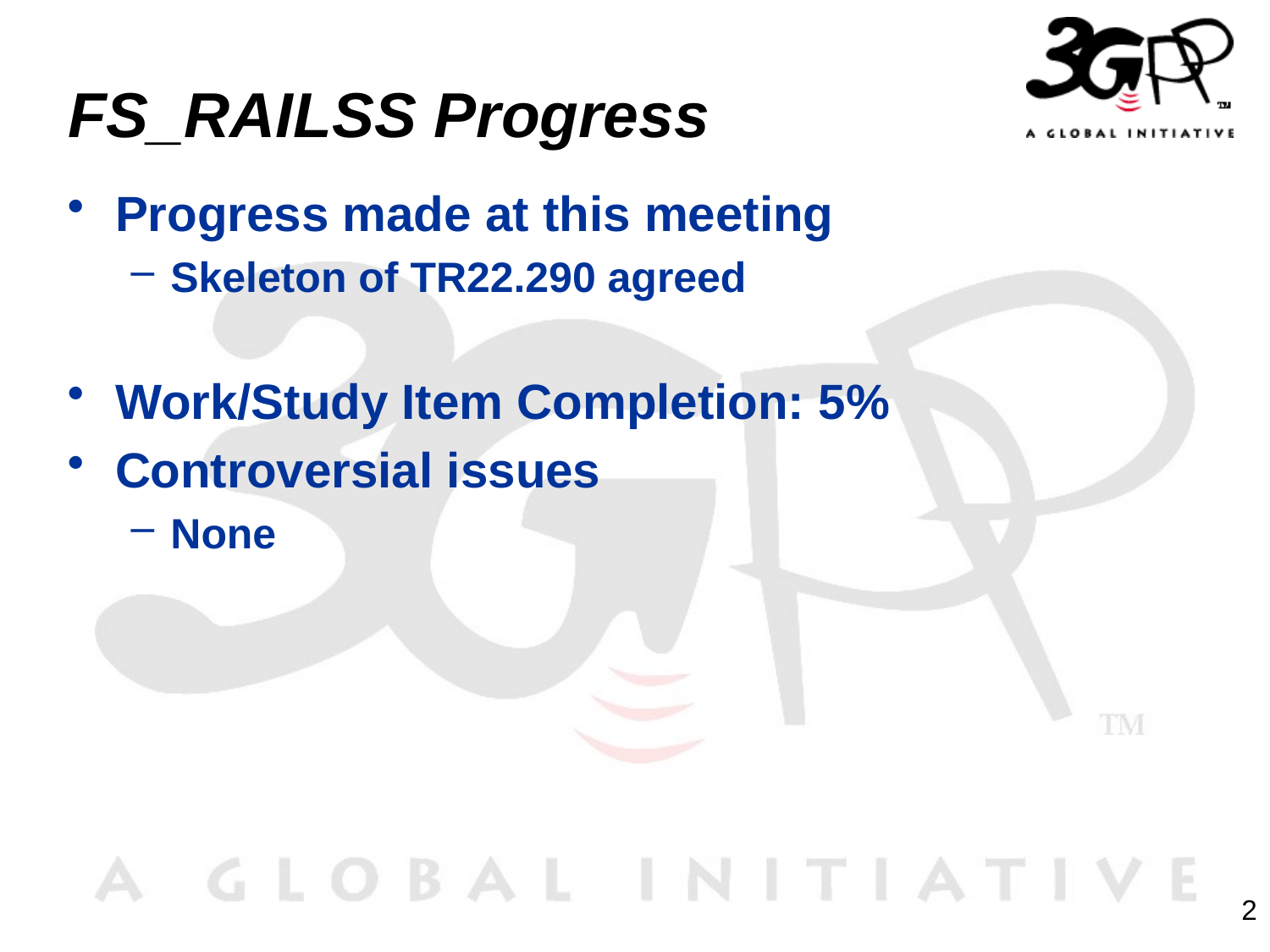

# FS_RAILSS Progress
Progress made at this meeting
Skeleton of TR22.290 agreed

Work/Study Item Completion: 5%
Controversial issues
None
2